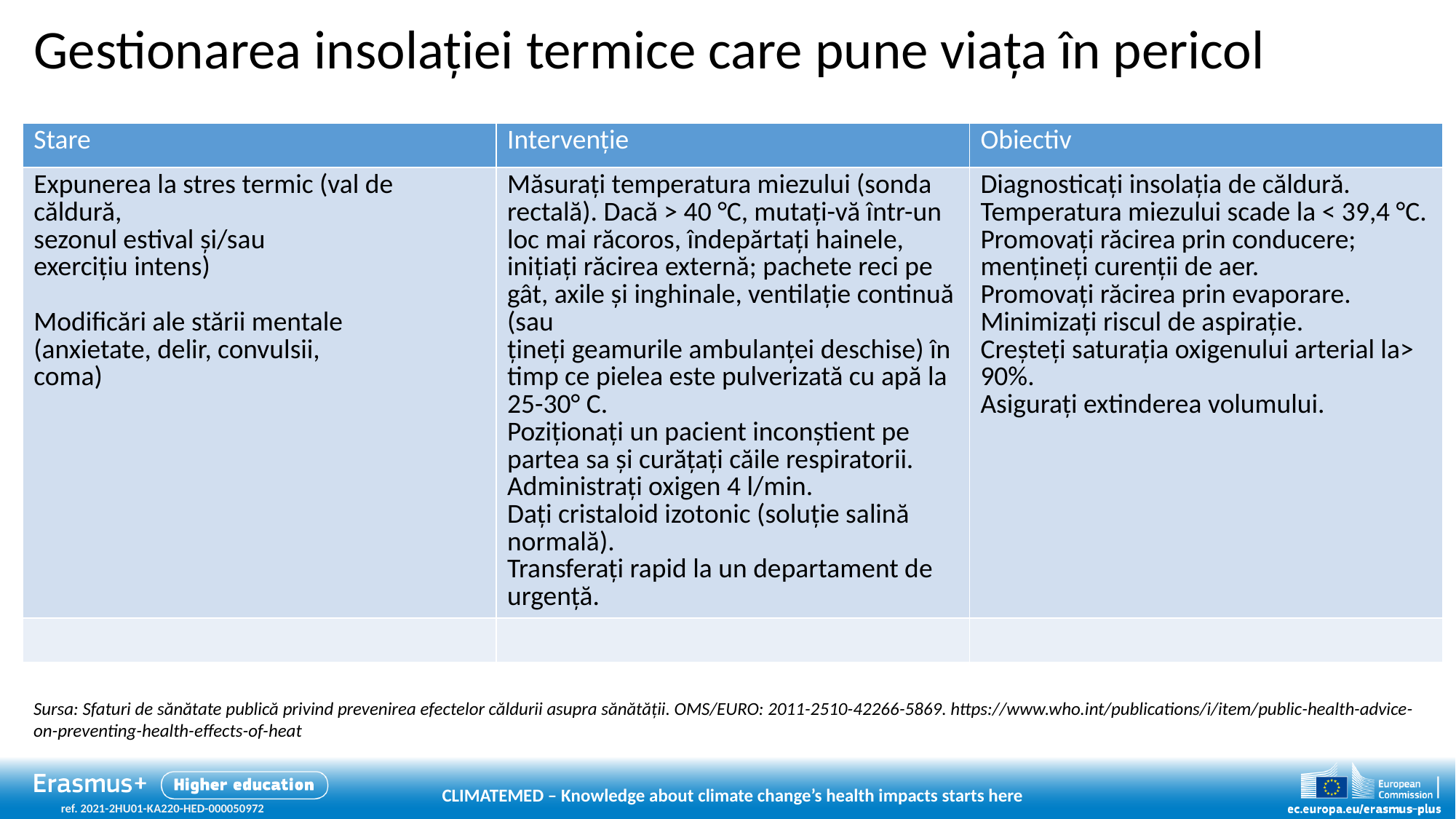

# Gestionarea insolației termice care pune viața în pericol
| Stare | Intervenție | Obiectiv |
| --- | --- | --- |
| Expunerea la stres termic (val de căldură, sezonul estival și/sau exercițiu intens) Modificări ale stării mentale (anxietate, delir, convulsii, coma) | Măsurați temperatura miezului (sonda rectală). Dacă > 40 °C, mutați-vă într-un loc mai răcoros, îndepărtați hainele, inițiați răcirea externă; pachete reci pe gât, axile și inghinale, ventilație continuă (sau țineți geamurile ambulanței deschise) în timp ce pielea este pulverizată cu apă la 25-30° C. Poziționați un pacient inconștient pe partea sa și curățați căile respiratorii. Administrați oxigen 4 l/min. Dați cristaloid izotonic (soluție salină normală). Transferați rapid la un departament de urgență. | Diagnosticați insolația de căldură. Temperatura miezului scade la < 39,4 °C. Promovați răcirea prin conducere; mențineți curenții de aer. Promovați răcirea prin evaporare. Minimizați riscul de aspirație. Creșteți saturația oxigenului arterial la> 90%. Asigurați extinderea volumului. |
|  |  |  |
Sursa: Sfaturi de sănătate publică privind prevenirea efectelor căldurii asupra sănătății. OMS/EURO: 2011-2510-42266-5869. https://www.who.int/publications/i/item/public-health-advice-on-preventing-health-effects-of-heat